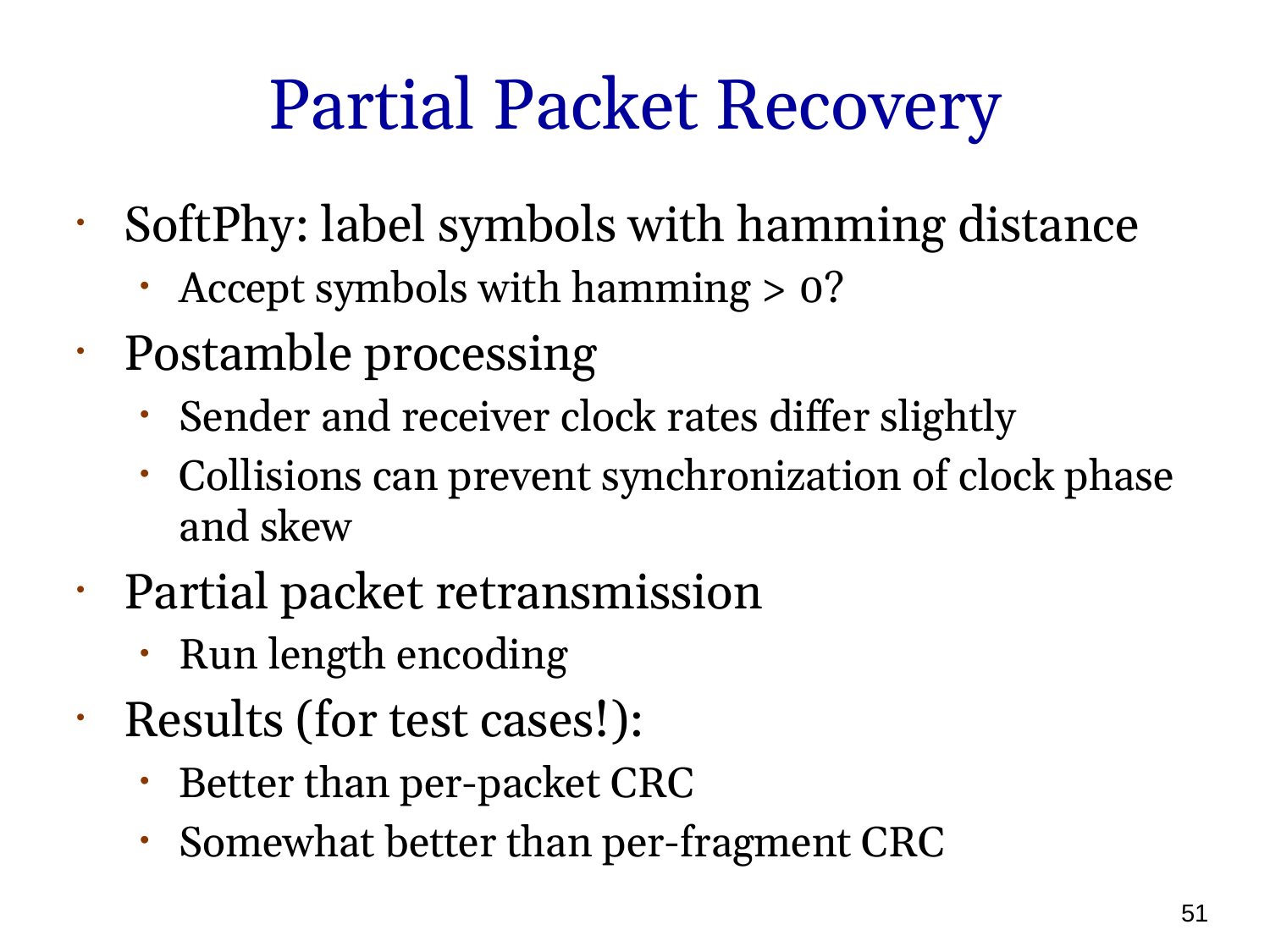

# Partial Packet Recovery
SoftPhy: label symbols with hamming distance
Accept symbols with hamming > 0?
Postamble processing
Sender and receiver clock rates differ slightly
Collisions can prevent synchronization of clock phase and skew
Partial packet retransmission
Run length encoding
Results (for test cases!):
Better than per-packet CRC
Somewhat better than per-fragment CRC

51